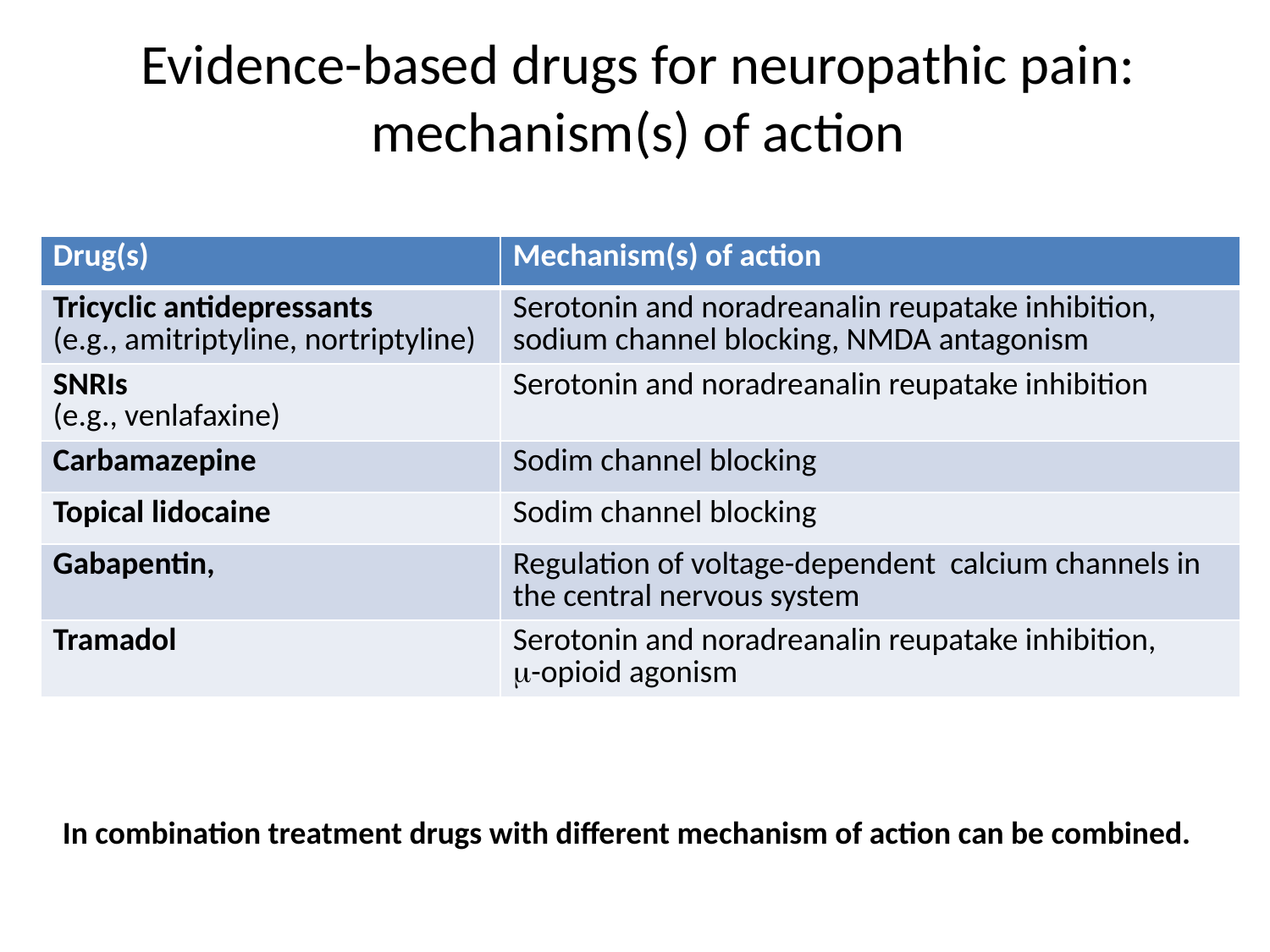

# Evidence-based drugs for neuropathic pain: mechanism(s) of action
| Drug(s) | Mechanism(s) of action |
| --- | --- |
| Tricyclic antidepressants (e.g., amitriptyline, nortriptyline) | Serotonin and noradreanalin reupatake inhibition, sodium channel blocking, NMDA antagonism |
| SNRIs (e.g., venlafaxine) | Serotonin and noradreanalin reupatake inhibition |
| Carbamazepine | Sodim channel blocking |
| Topical lidocaine | Sodim channel blocking |
| Gabapentin, | Regulation of voltage-dependent calcium channels in the central nervous system |
| Tramadol | Serotonin and noradreanalin reupatake inhibition, μ-opioid agonism |
In combination treatment drugs with different mechanism of action can be combined.